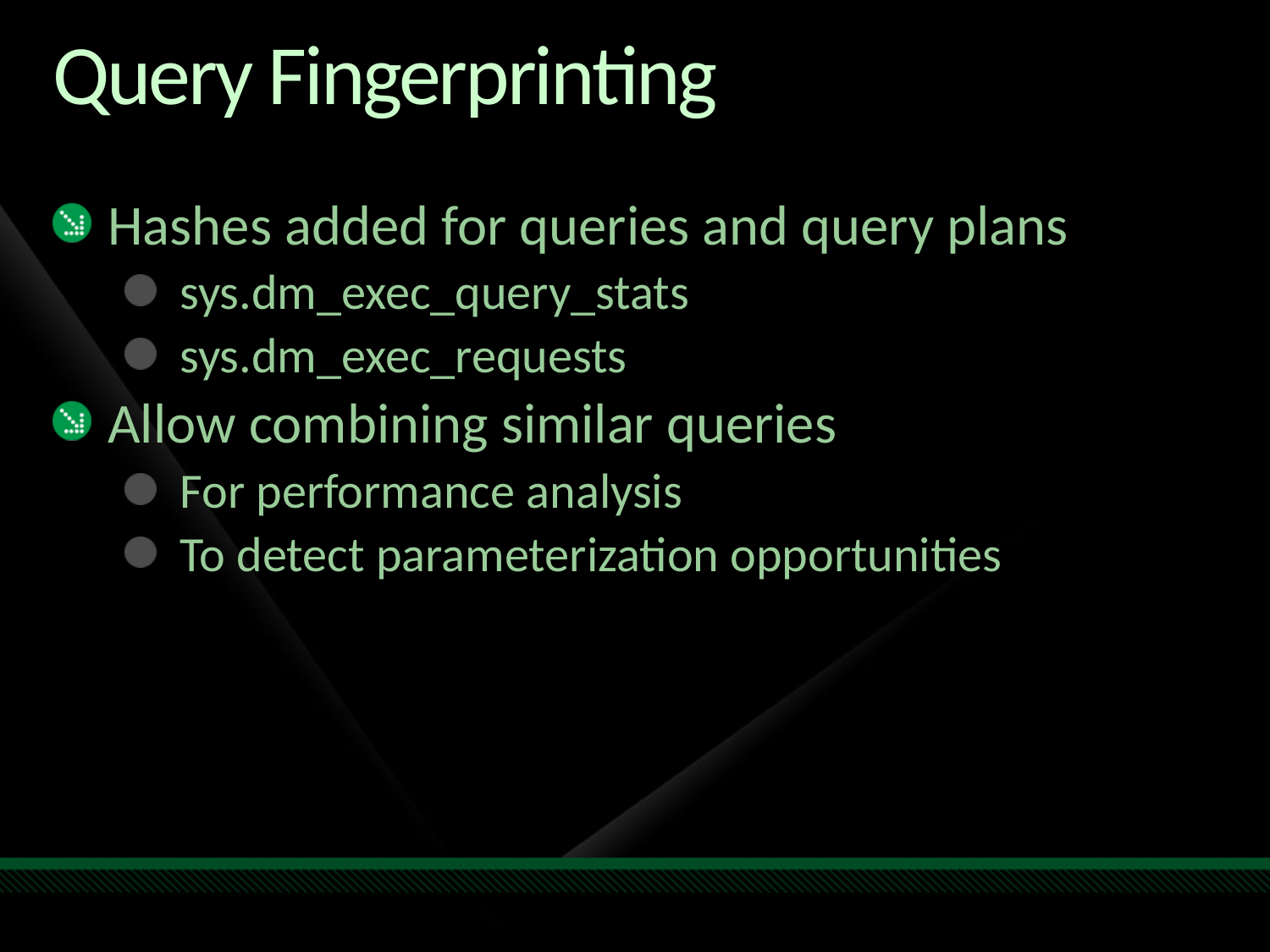

# Query Fingerprinting
Hashes added for queries and query plans
sys.dm_exec_query_stats
sys.dm_exec_requests
Allow combining similar queries
For performance analysis
To detect parameterization opportunities